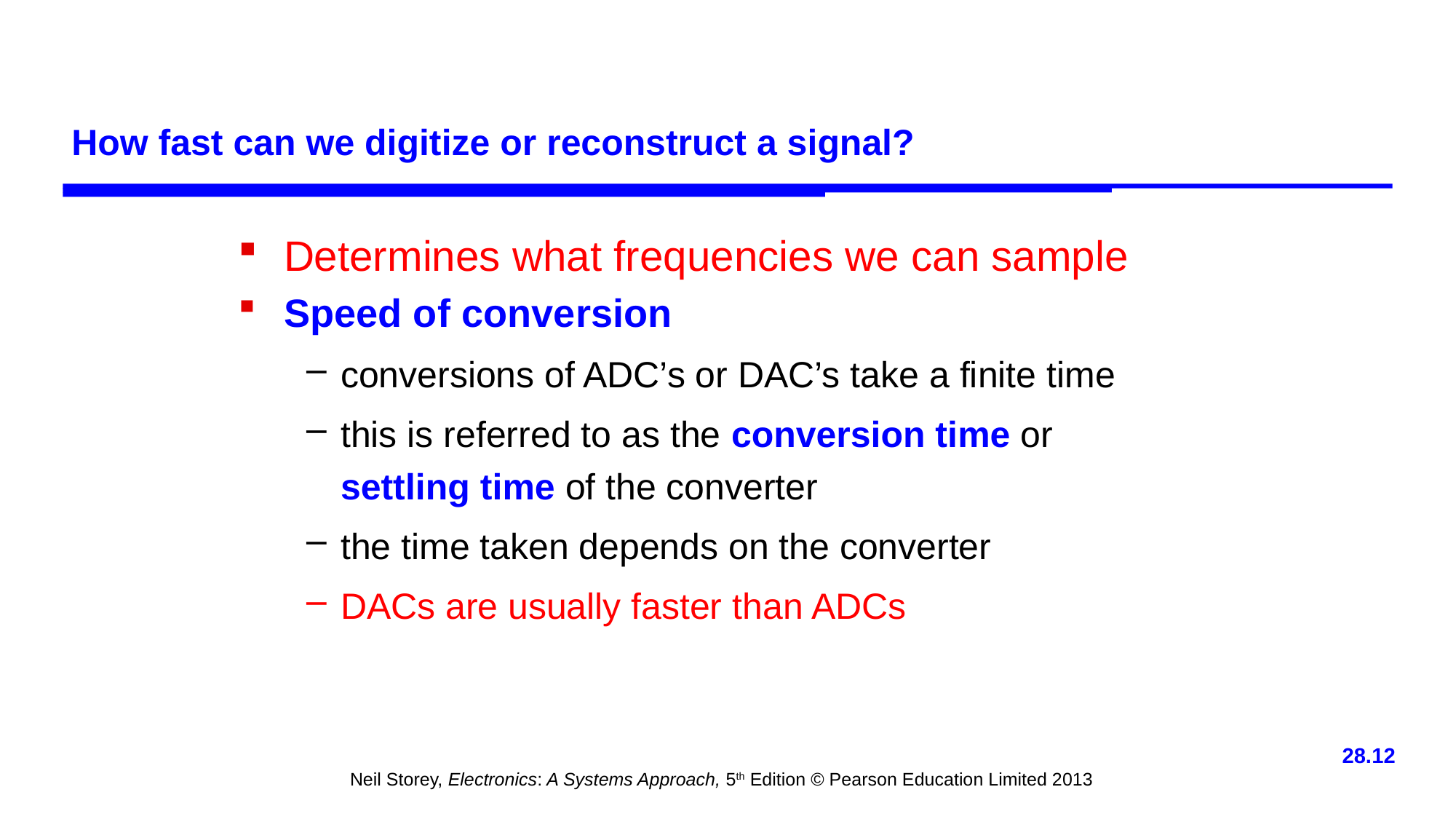

# How fast can we digitize or reconstruct a signal?
Determines what frequencies we can sample
Speed of conversion
conversions of ADC’s or DAC’s take a finite time
this is referred to as the conversion time or
settling time of the converter
the time taken depends on the converter
DACs are usually faster than ADCs